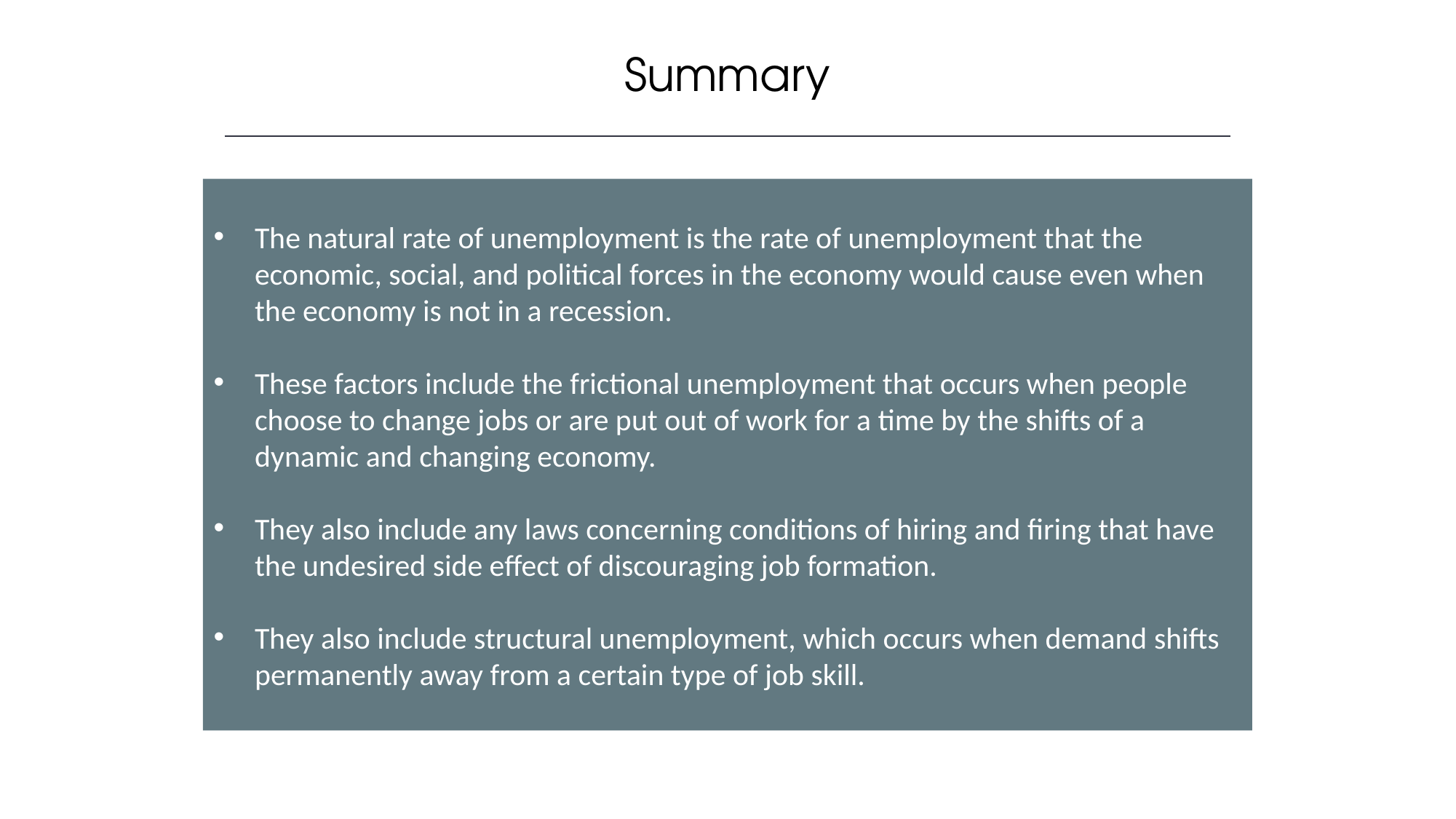

Summary
HAWKES LEARNING
The natural rate of unemployment is the rate of unemployment that the economic, social, and political forces in the economy would cause even when the economy is not in a recession.

These factors include the frictional unemployment that occurs when people choose to change jobs or are put out of work for a time by the shifts of a dynamic and changing economy.

They also include any laws concerning conditions of hiring and firing that have the undesired side effect of discouraging job formation.

They also include structural unemployment, which occurs when demand shifts permanently away from a certain type of job skill.